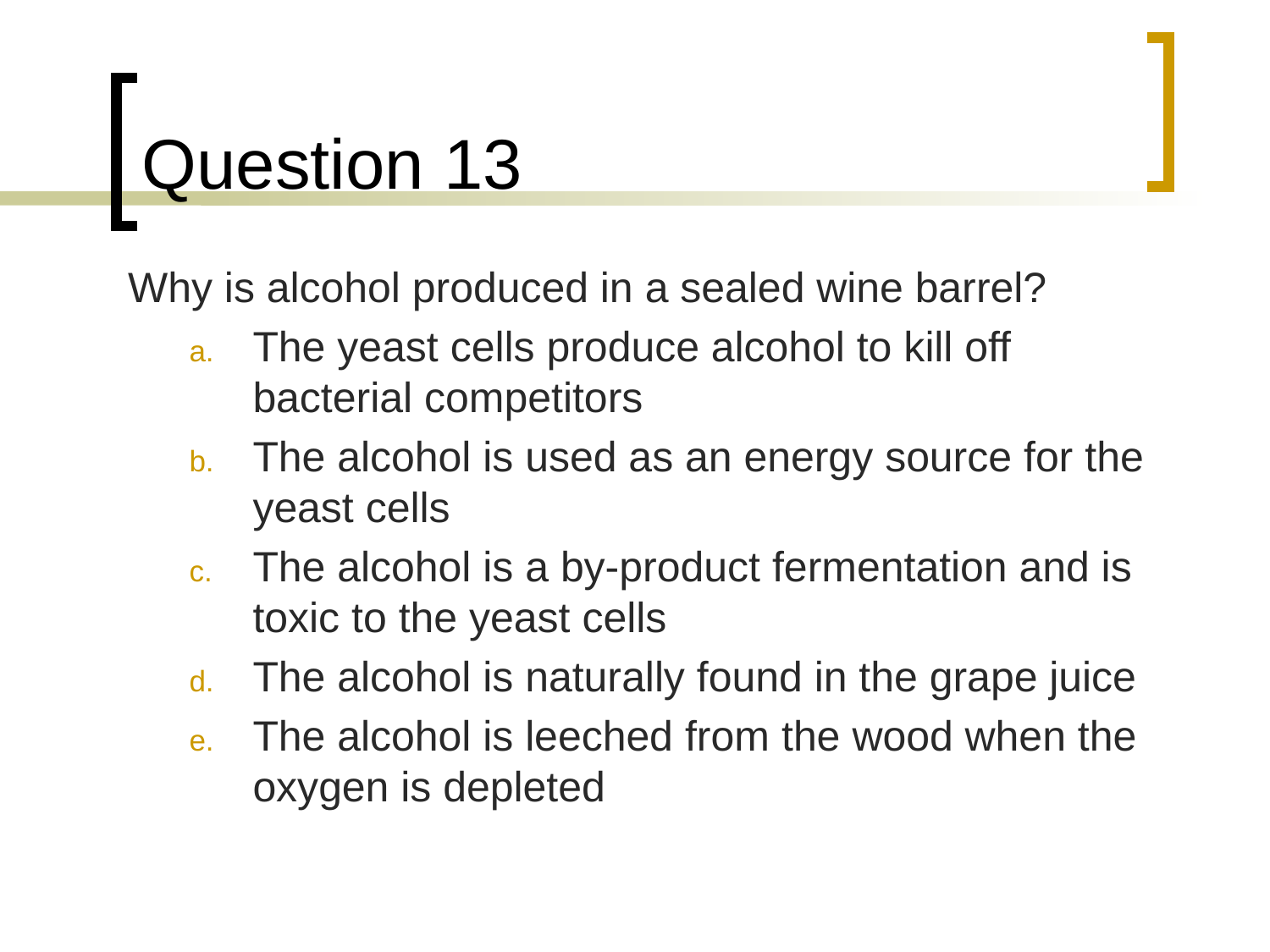

# Question 13
	Why is alcohol produced in a sealed wine barrel?
The yeast cells produce alcohol to kill off bacterial competitors
The alcohol is used as an energy source for the yeast cells
The alcohol is a by-product fermentation and is toxic to the yeast cells
The alcohol is naturally found in the grape juice
The alcohol is leeched from the wood when the oxygen is depleted